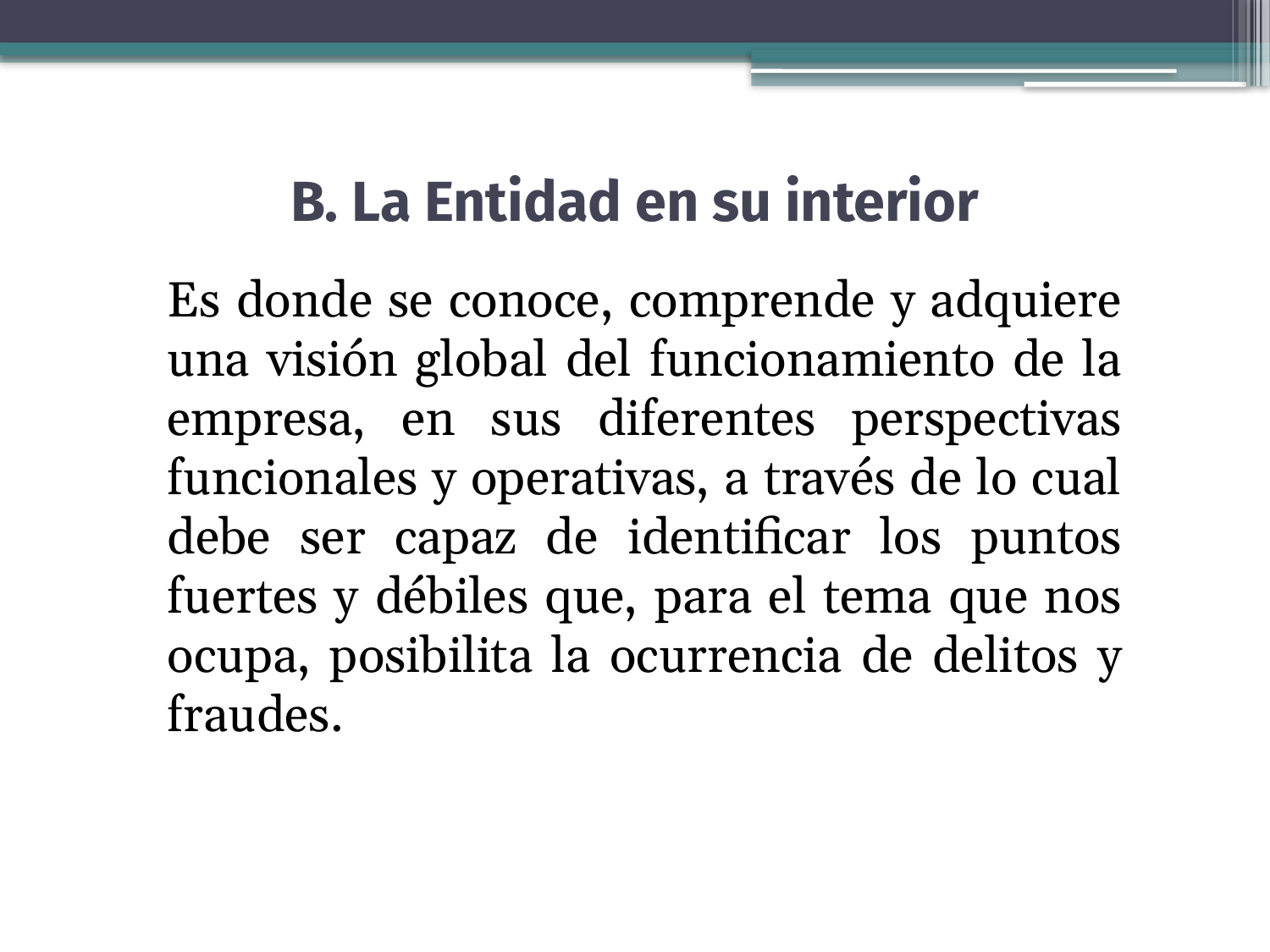

# B. La Entidad en su interior
Es donde se conoce, comprende y adquiere una visión global del funcionamiento de la empresa, en sus diferentes perspectivas funcionales y operativas, a través de lo cual debe ser capaz de identificar los puntos fuertes y débiles que, para el tema que nos ocupa, posibilita la ocurrencia de delitos y fraudes.